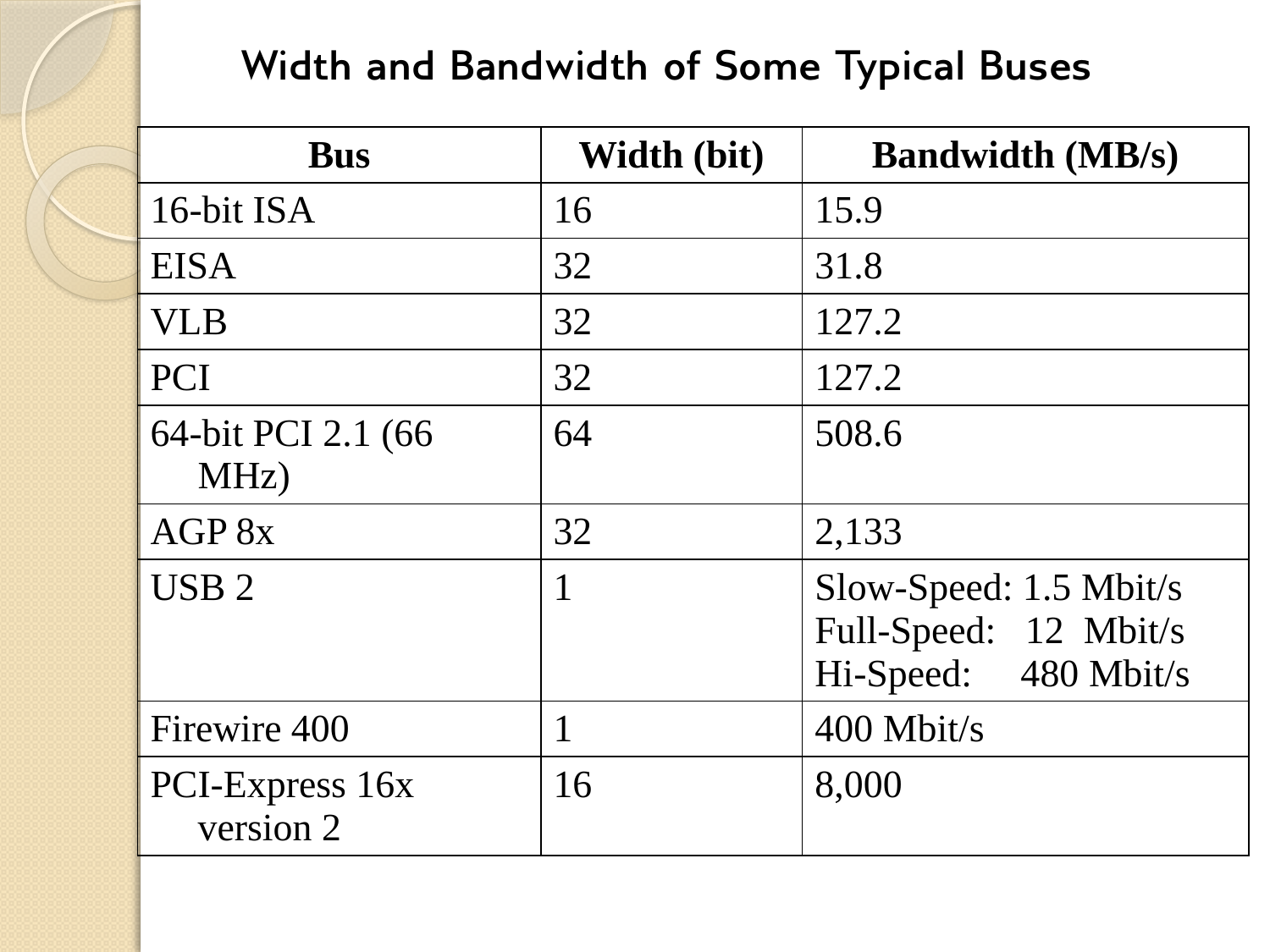

Width and Bandwidth of Some Typical Buses
| Bus | Width (bit) | Bandwidth (MB/s) |
| --- | --- | --- |
| 16-bit ISA | 16 | 15.9 |
| EISA | 32 | 31.8 |
| VLB | 32 | 127.2 |
| PCI | 32 | 127.2 |
| 64-bit PCI 2.1 (66 MHz) | 64 | 508.6 |
| AGP 8x | 32 | 2,133 |
| USB 2 | 1 | Slow-Speed: 1.5 Mbit/s Full-Speed: 12 Mbit/s Hi-Speed: 480 Mbit/s |
| Firewire 400 | 1 | 400 Mbit/s |
| PCI-Express 16x version 2 | 16 | 8,000 |